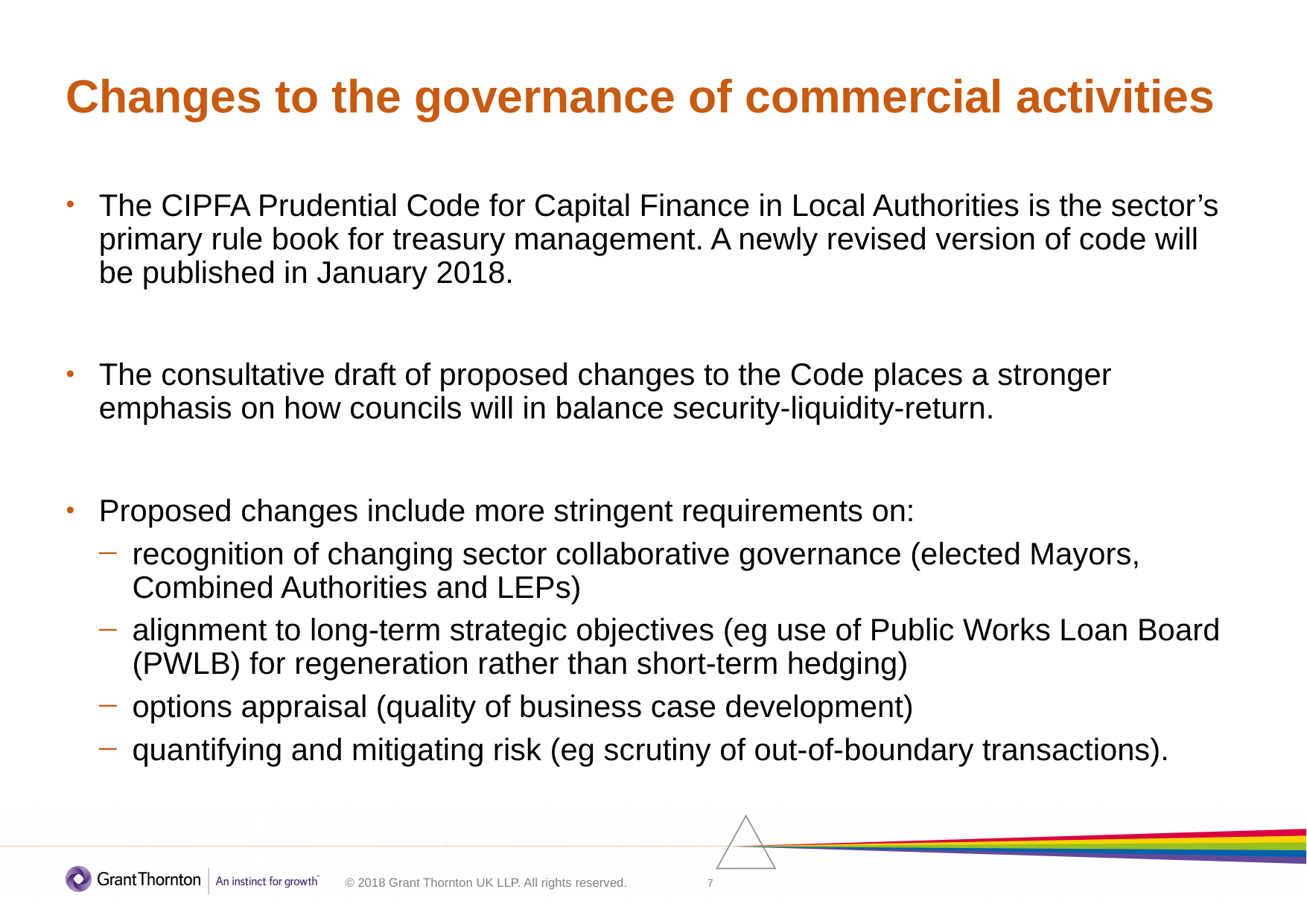

# Changes to the governance of commercial activities
The CIPFA Prudential Code for Capital Finance in Local Authorities is the sector’s primary rule book for treasury management. A newly revised version of code will be published in January 2018.

The consultative draft of proposed changes to the Code places a stronger emphasis on how councils will in balance security-liquidity-return.

Proposed changes include more stringent requirements on:
recognition of changing sector collaborative governance (elected Mayors, Combined Authorities and LEPs)
alignment to long-term strategic objectives (eg use of Public Works Loan Board (PWLB) for regeneration rather than short-term hedging)
options appraisal (quality of business case development)
quantifying and mitigating risk (eg scrutiny of out-of-boundary transactions).
7